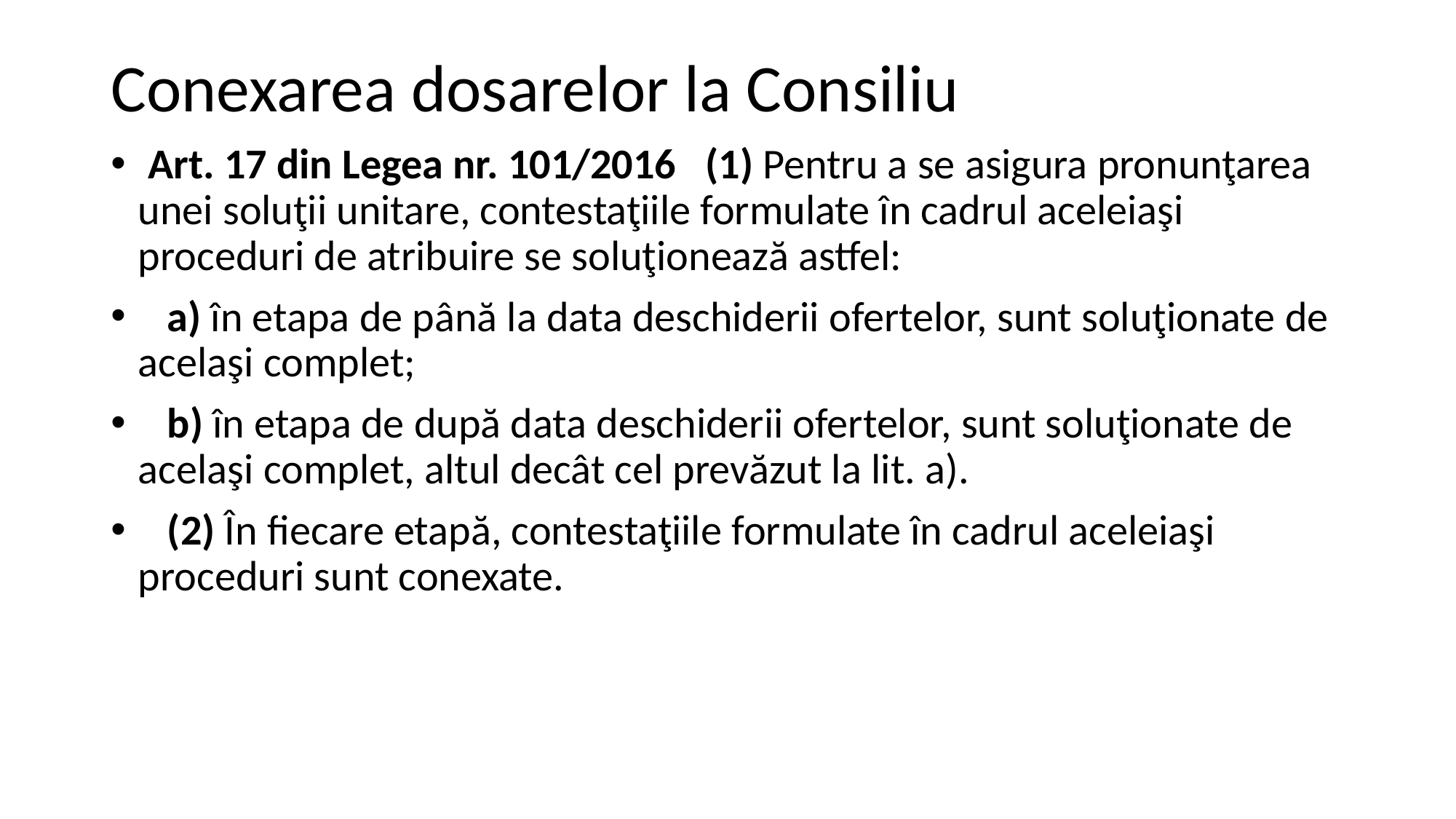

# Conexarea dosarelor la Consiliu
 Art. 17 din Legea nr. 101/2016   (1) Pentru a se asigura pronunţarea unei soluţii unitare, contestaţiile formulate în cadrul aceleiaşi proceduri de atribuire se soluţionează astfel:
   a) în etapa de până la data deschiderii ofertelor, sunt soluţionate de acelaşi complet;
   b) în etapa de după data deschiderii ofertelor, sunt soluţionate de acelaşi complet, altul decât cel prevăzut la lit. a).
   (2) În fiecare etapă, contestaţiile formulate în cadrul aceleiaşi proceduri sunt conexate.